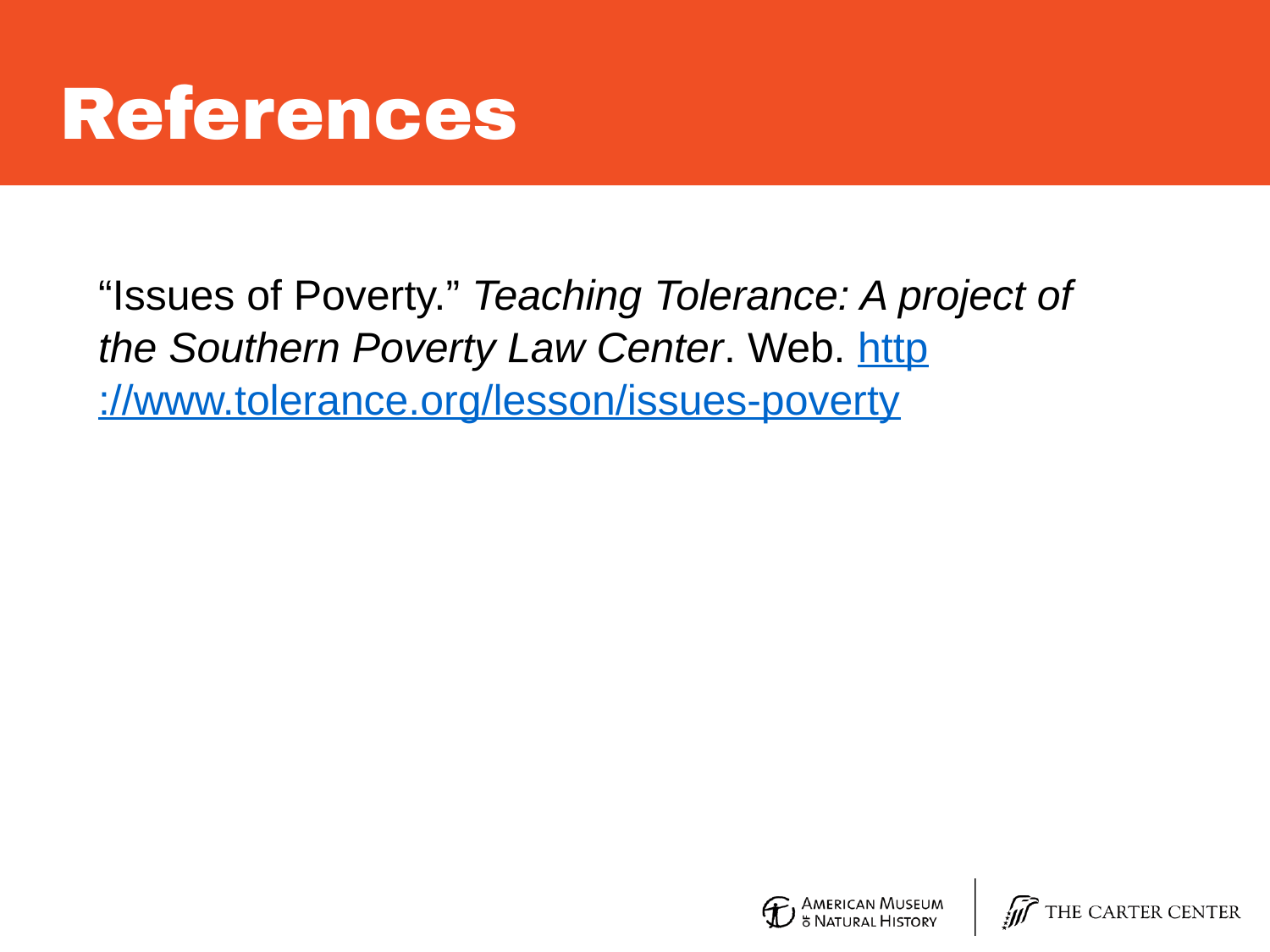

References
“Issues of Poverty.” Teaching Tolerance: A project of the Southern Poverty Law Center. Web. http://www.tolerance.org/lesson/issues-poverty